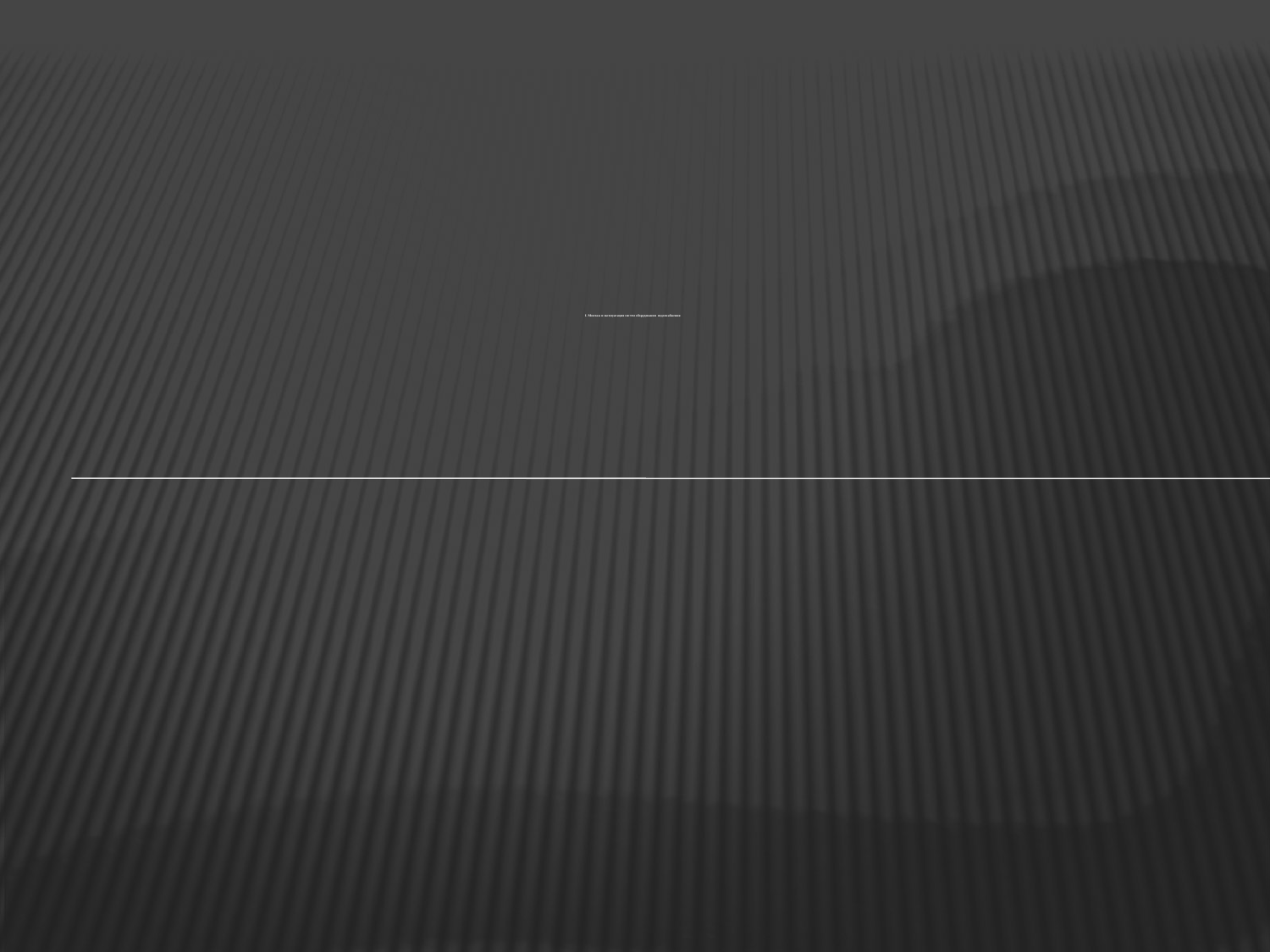

# I. Монтаж и эксплуатация систем оборудования  водоснабжения